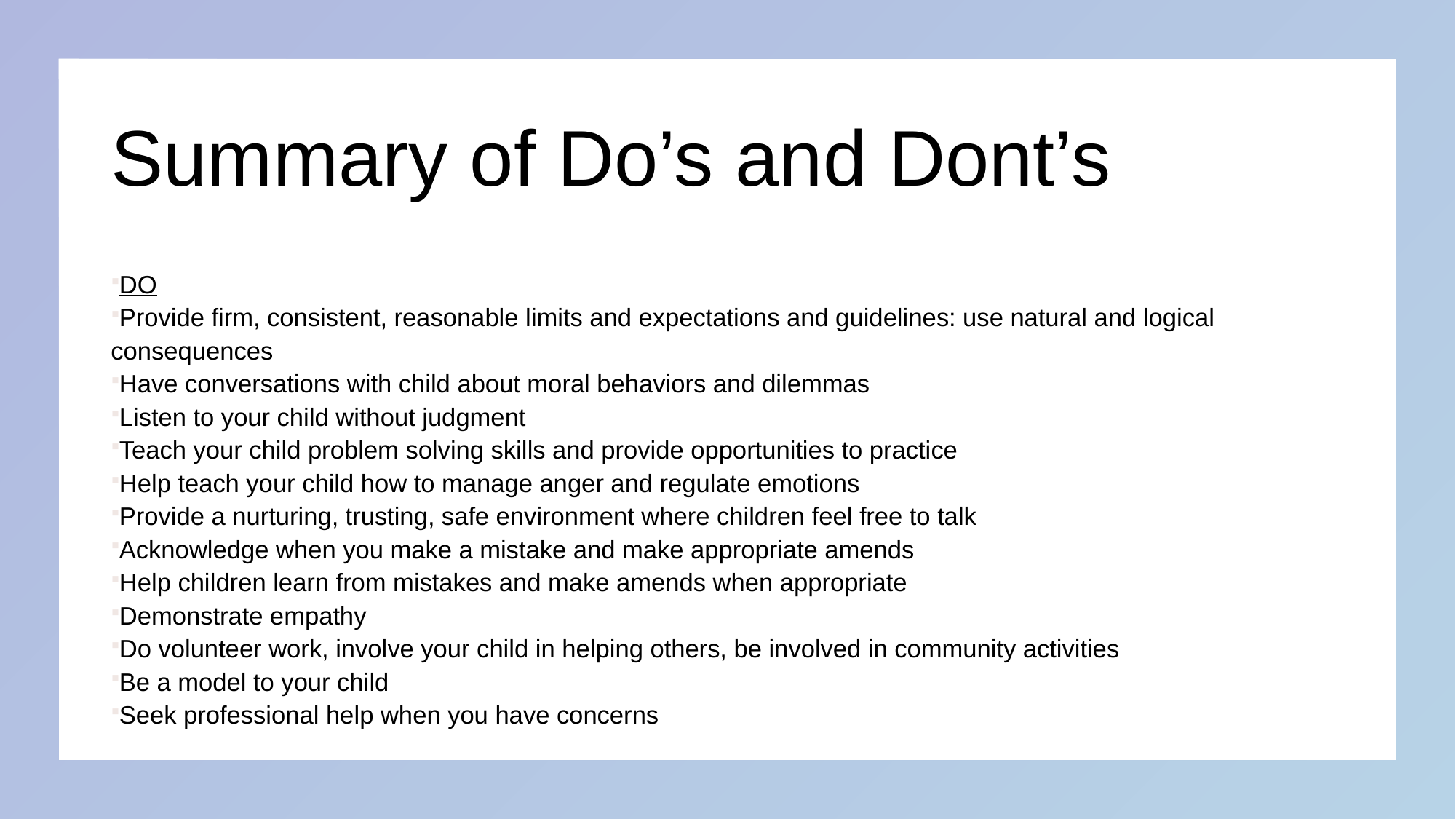

# Summary of Do’s and Dont’s
DO
Provide firm, consistent, reasonable limits and expectations and guidelines: use natural and logical consequences
Have conversations with child about moral behaviors and dilemmas
Listen to your child without judgment
Teach your child problem solving skills and provide opportunities to practice
Help teach your child how to manage anger and regulate emotions
Provide a nurturing, trusting, safe environment where children feel free to talk
Acknowledge when you make a mistake and make appropriate amends
Help children learn from mistakes and make amends when appropriate
Demonstrate empathy
Do volunteer work, involve your child in helping others, be involved in community activities
Be a model to your child
Seek professional help when you have concerns